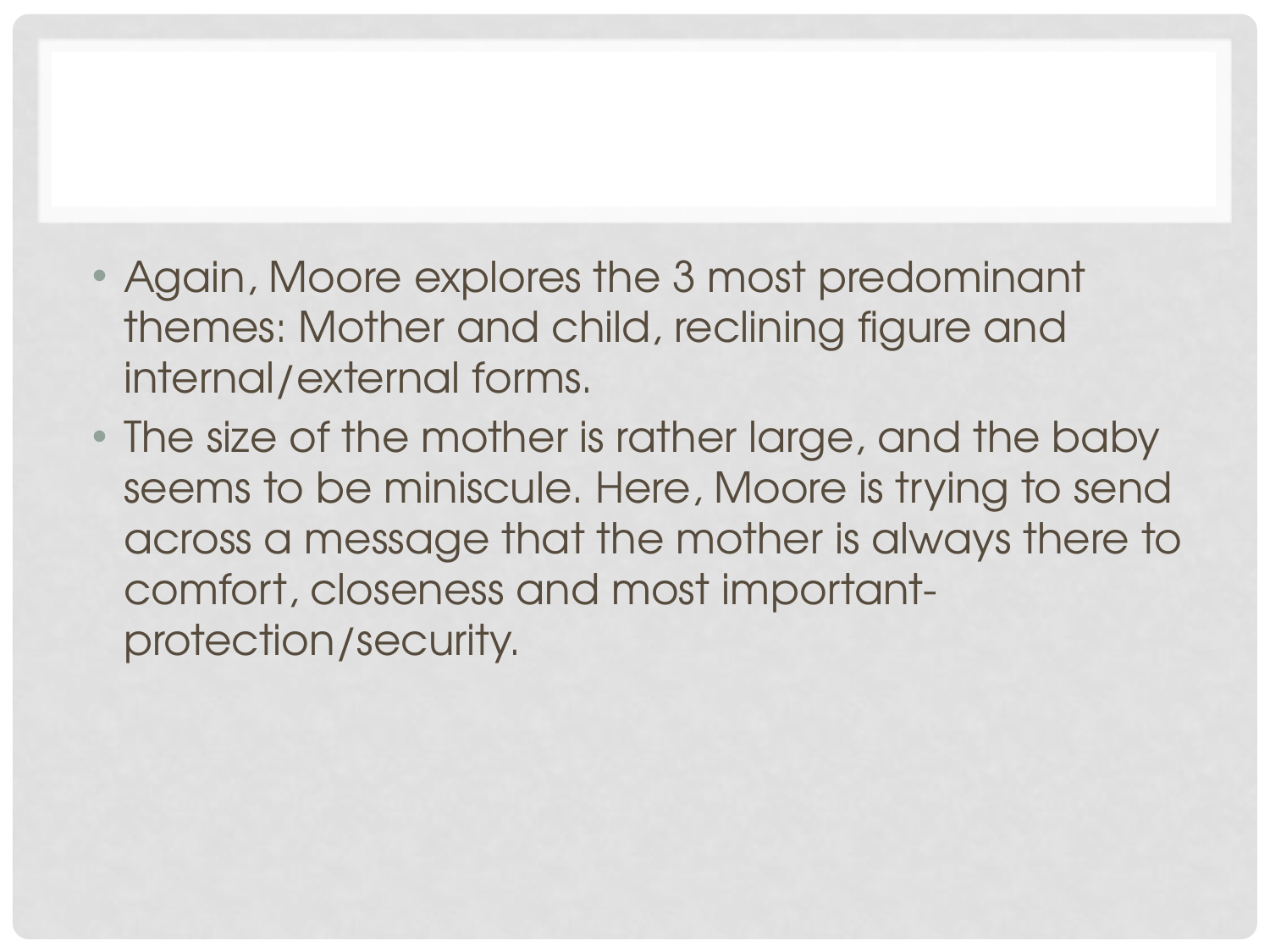

#
Again, Moore explores the 3 most predominant themes: Mother and child, reclining figure and internal/external forms.
The size of the mother is rather large, and the baby seems to be miniscule. Here, Moore is trying to send across a message that the mother is always there to comfort, closeness and most important- protection/security.